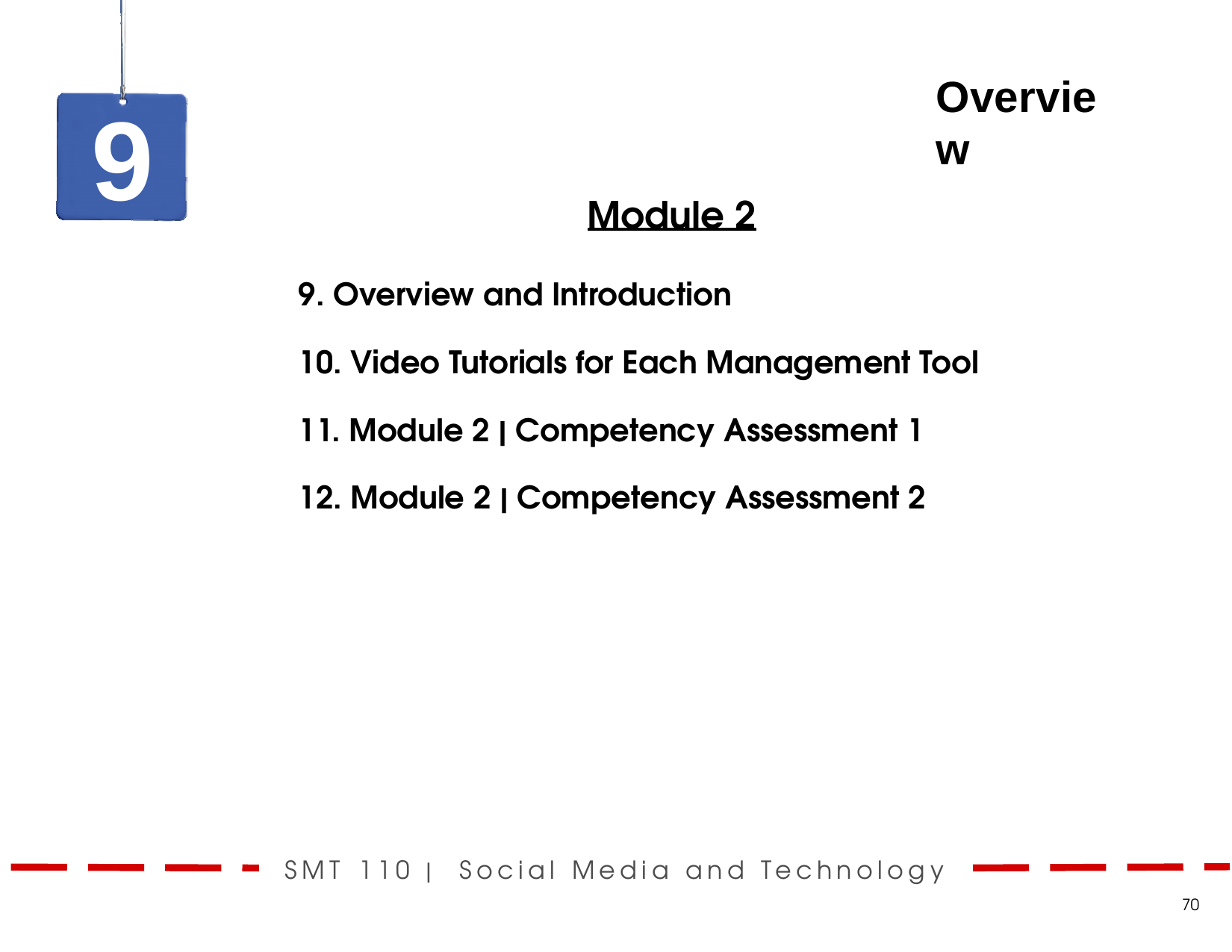

# Overview
9
Module 2

9. Overview and Introduction

10. Video Tutorials for Each Management Tool

11. Module 2 | Competency Assessment 1

12. Module 2 | Competency Assessment 2
SMT	110	|	Social	Media	and	Technology
70